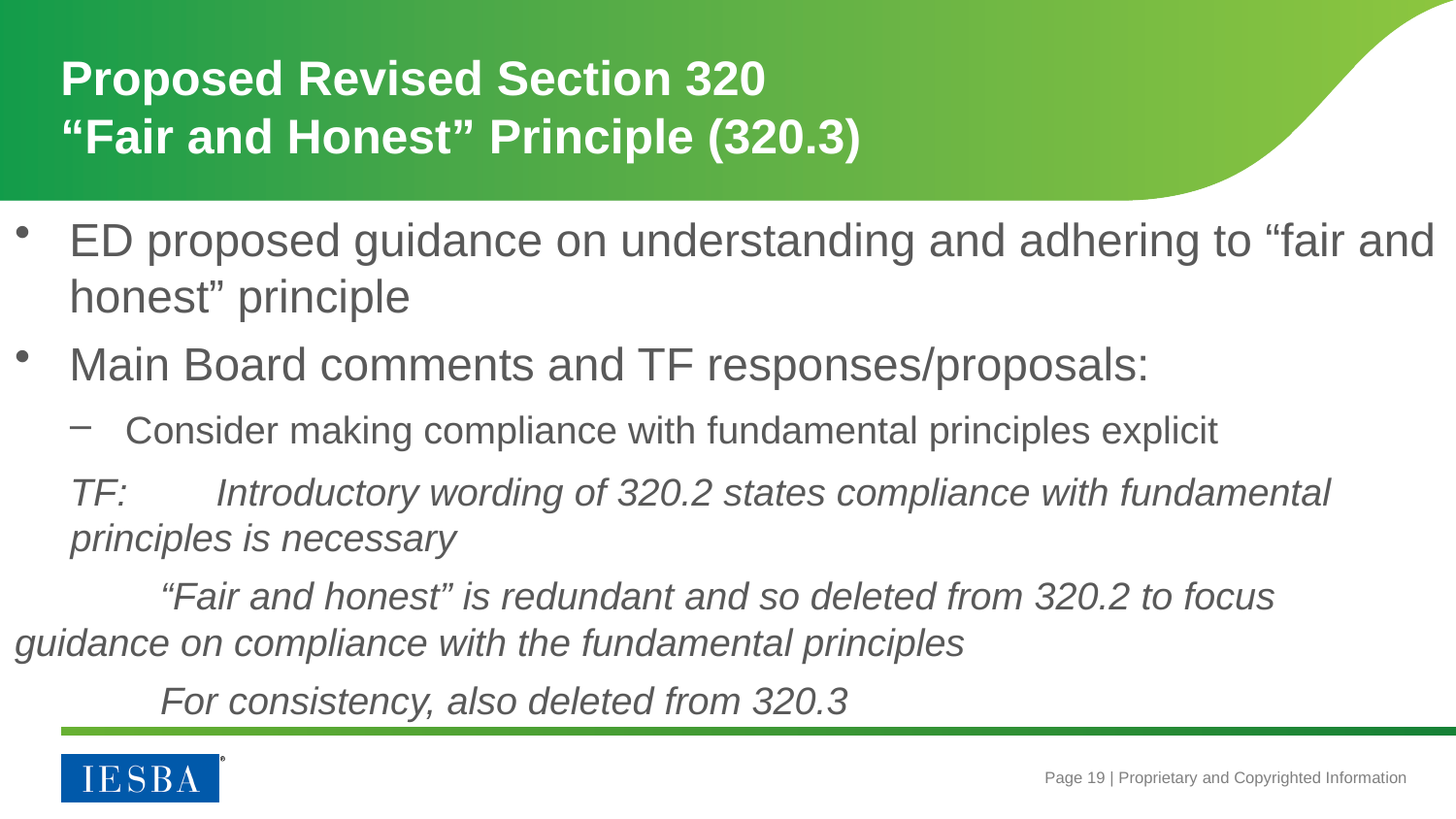

# Proposed Revised Section 320 “Fair and Honest” Principle (320.3)
ED proposed guidance on understanding and adhering to “fair and honest” principle
Main Board comments and TF responses/proposals:
Consider making compliance with fundamental principles explicit
TF:  	Introductory wording of 320.2 states compliance with fundamental 	principles is necessary
	“Fair and honest” is redundant and so deleted from 320.2 to focus 	guidance on compliance with the fundamental principles
	For consistency, also deleted from 320.3